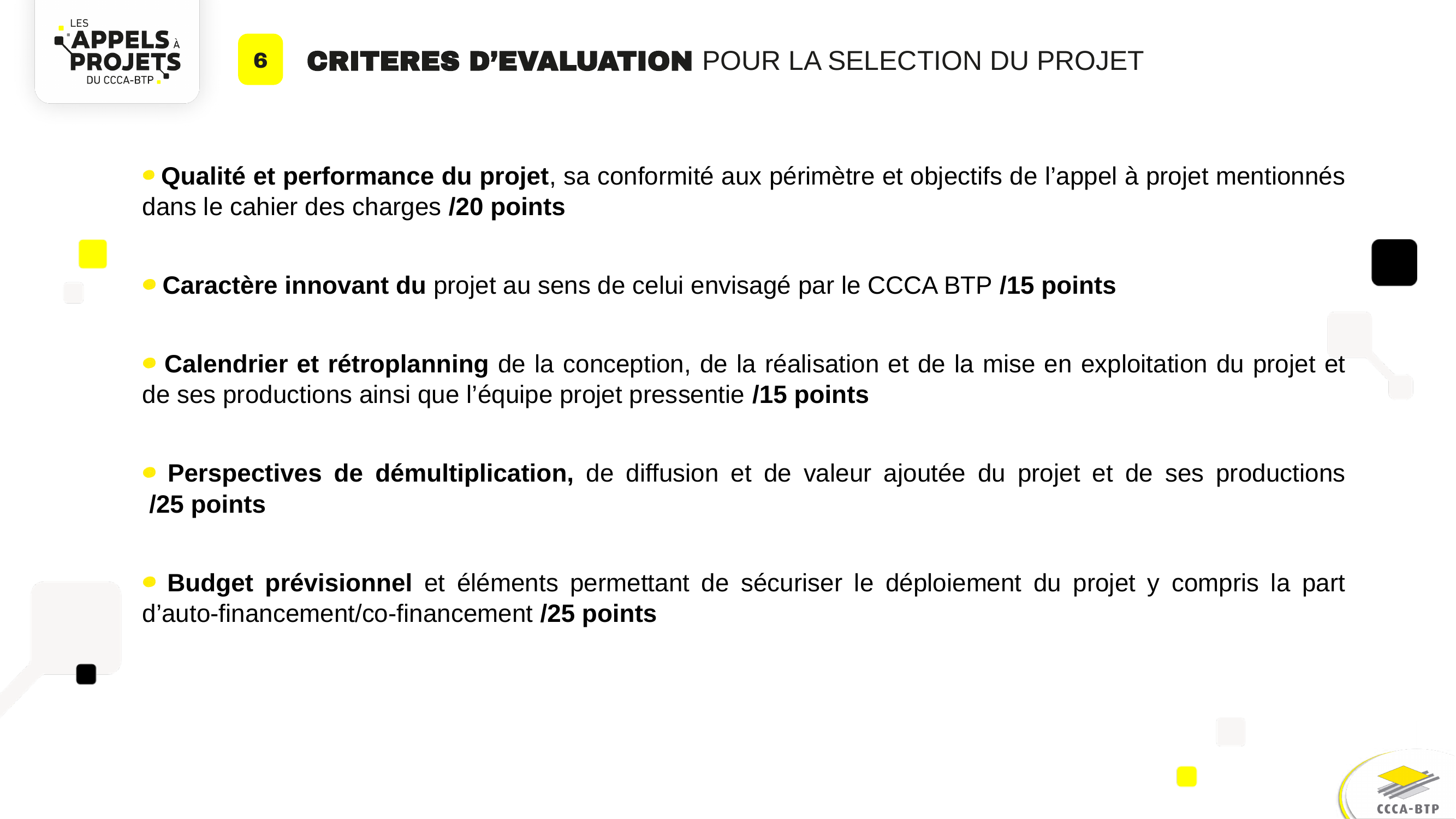

CRITERES D’EVALUATION POUR LA SELECTION DU PROJET
6
 Qualité et performance du projet, sa conformité aux périmètre et objectifs de l’appel à projet mentionnés dans le cahier des charges /20 points

 Caractère innovant du projet au sens de celui envisagé par le CCCA BTP /15 points

 Calendrier et rétroplanning de la conception, de la réalisation et de la mise en exploitation du projet et de ses productions ainsi que l’équipe projet pressentie /15 points

 Perspectives de démultiplication, de diffusion et de valeur ajoutée du projet et de ses productions
 /25 points

 Budget prévisionnel et éléments permettant de sécuriser le déploiement du projet y compris la part d’auto-financement/co-financement /25 points